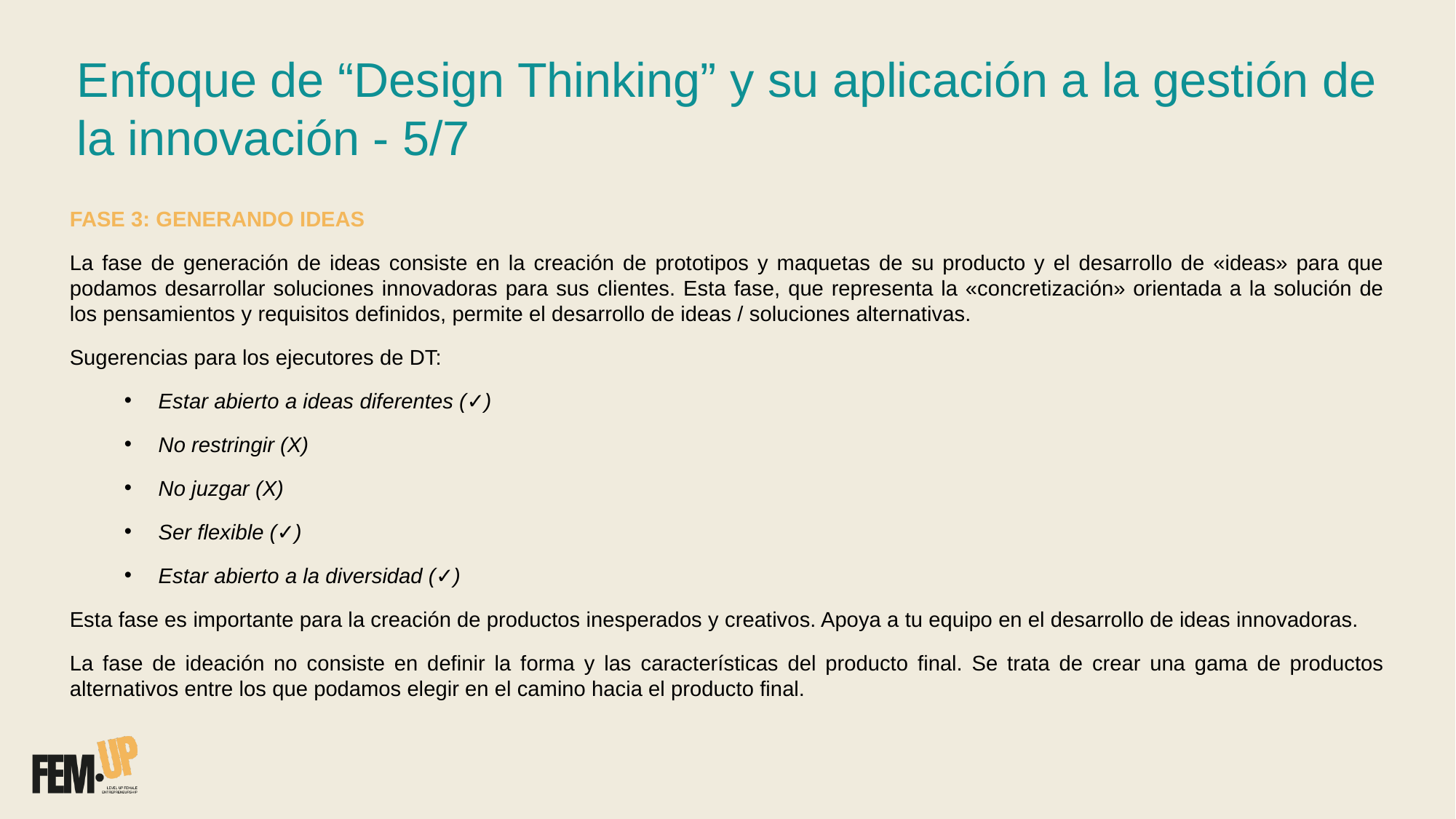

Enfoque de “Design Thinking” y su aplicación a la gestión de la innovación ​- 5/7
FASE 3: GENERANDO IDEAS​
La fase de generación de ideas consiste en la creación de prototipos y maquetas de su producto y el desarrollo de «ideas» para que podamos desarrollar soluciones innovadoras para sus clientes. Esta fase, que representa la «concretización» orientada a la solución de los pensamientos y requisitos definidos, permite el desarrollo de ideas / soluciones alternativas.​
Sugerencias para los ejecutores de DT:
Estar abierto a ideas diferentes (✓)​
No restringir (X) ​
No juzgar (X)​
Ser flexible (✓)​
Estar abierto a la diversidad (✓)
Esta fase es importante para la creación de productos inesperados y creativos. Apoya a tu equipo en el desarrollo de ideas innovadoras.
La fase de ideación no consiste en definir la forma y las características del producto final. Se trata de crear una gama de productos alternativos entre los que podamos elegir en el camino hacia el producto final.​